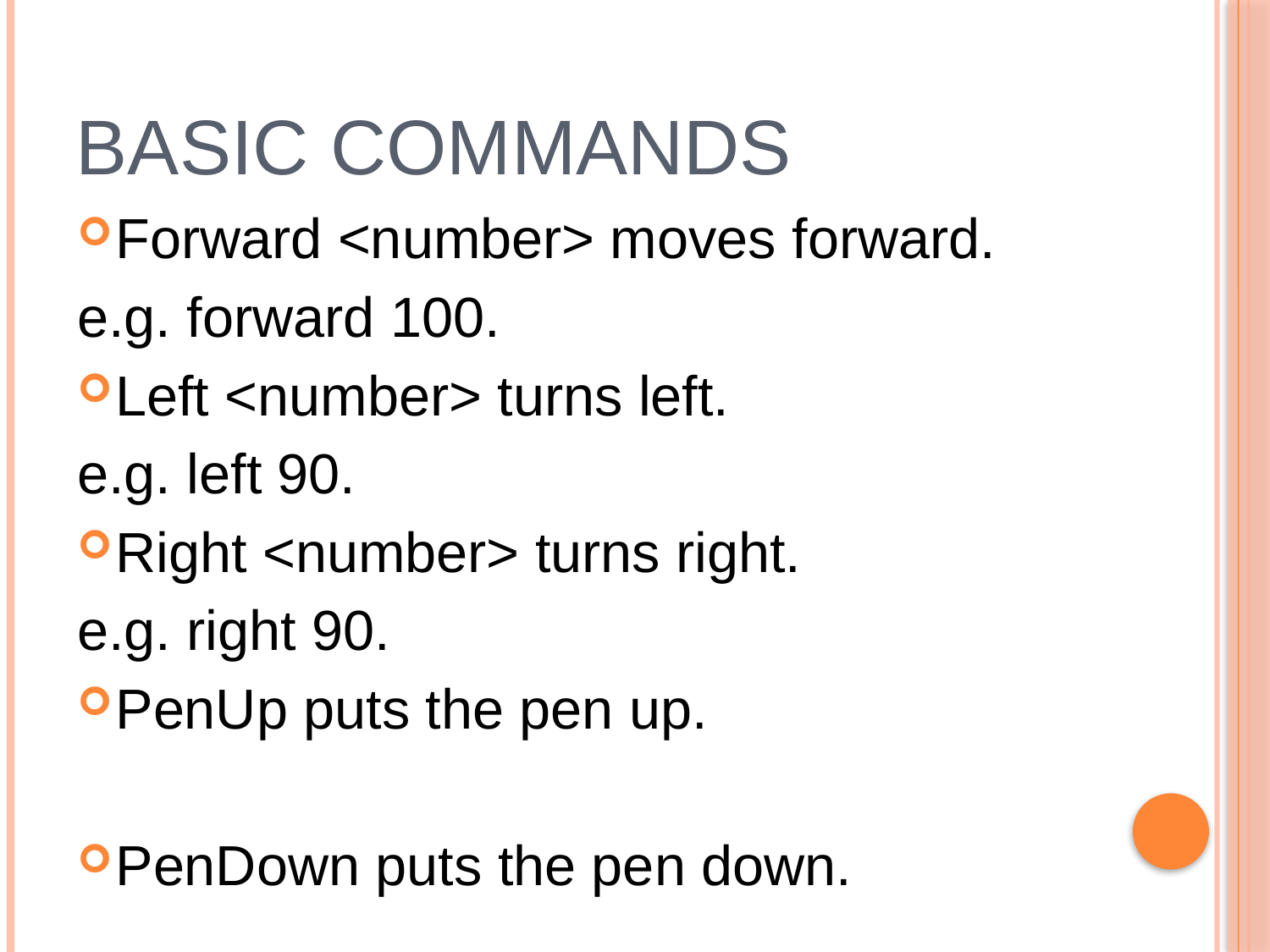

# Basic Commands
Forward <number> moves forward.
e.g. forward 100.
Left <number> turns left.
e.g. left 90.
Right <number> turns right.
e.g. right 90.
PenUp puts the pen up.

PenDown puts the pen down.